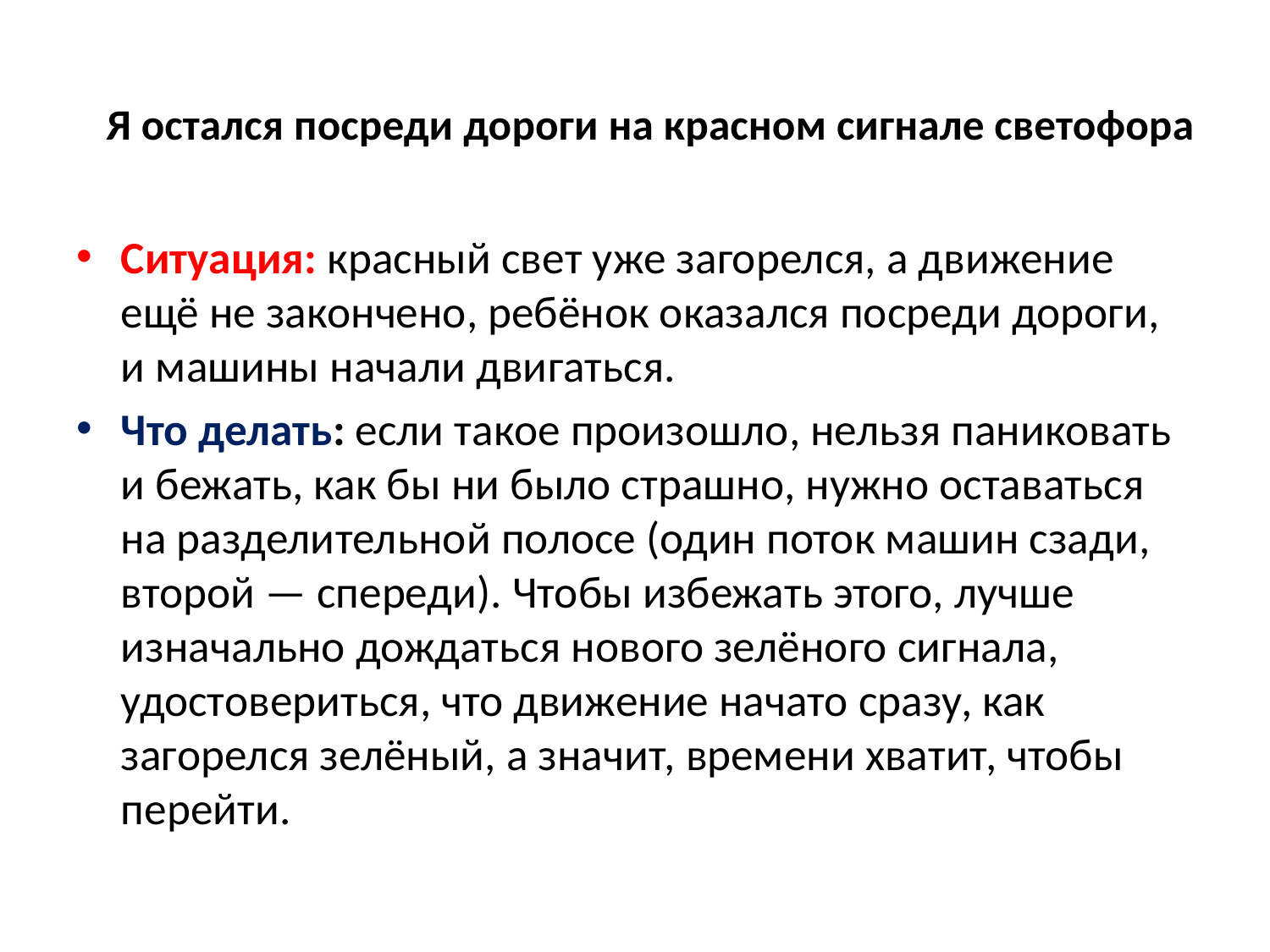

# Я остался посреди дороги на красном сигнале светофора
Ситуация: красный свет уже загорелся, а движение ещё не закончено, ребёнок оказался посреди дороги, и машины начали двигаться.
Что делать: если такое произошло, нельзя паниковать и бежать, как бы ни было страшно, нужно оставаться на разделительной полосе (один поток машин сзади, второй — спереди). Чтобы избежать этого, лучше изначально дождаться нового зелёного сигнала, удостовериться, что движение начато сразу, как загорелся зелёный, а значит, времени хватит, чтобы перейти.